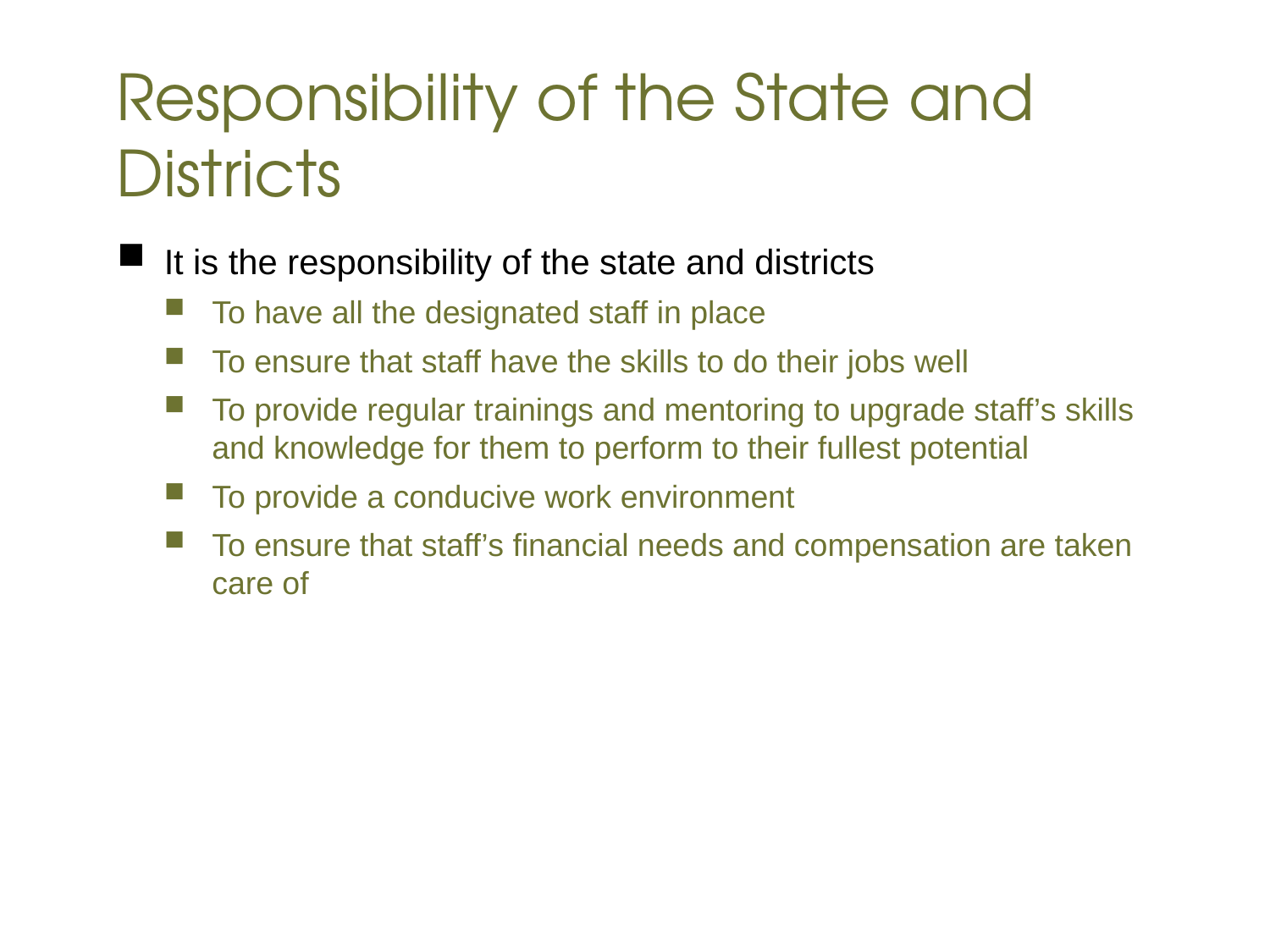

# Responsibility of the State and Districts
It is the responsibility of the state and districts
To have all the designated staff in place
To ensure that staff have the skills to do their jobs well
To provide regular trainings and mentoring to upgrade staff’s skills and knowledge for them to perform to their fullest potential
To provide a conducive work environment
To ensure that staff’s financial needs and compensation are taken care of